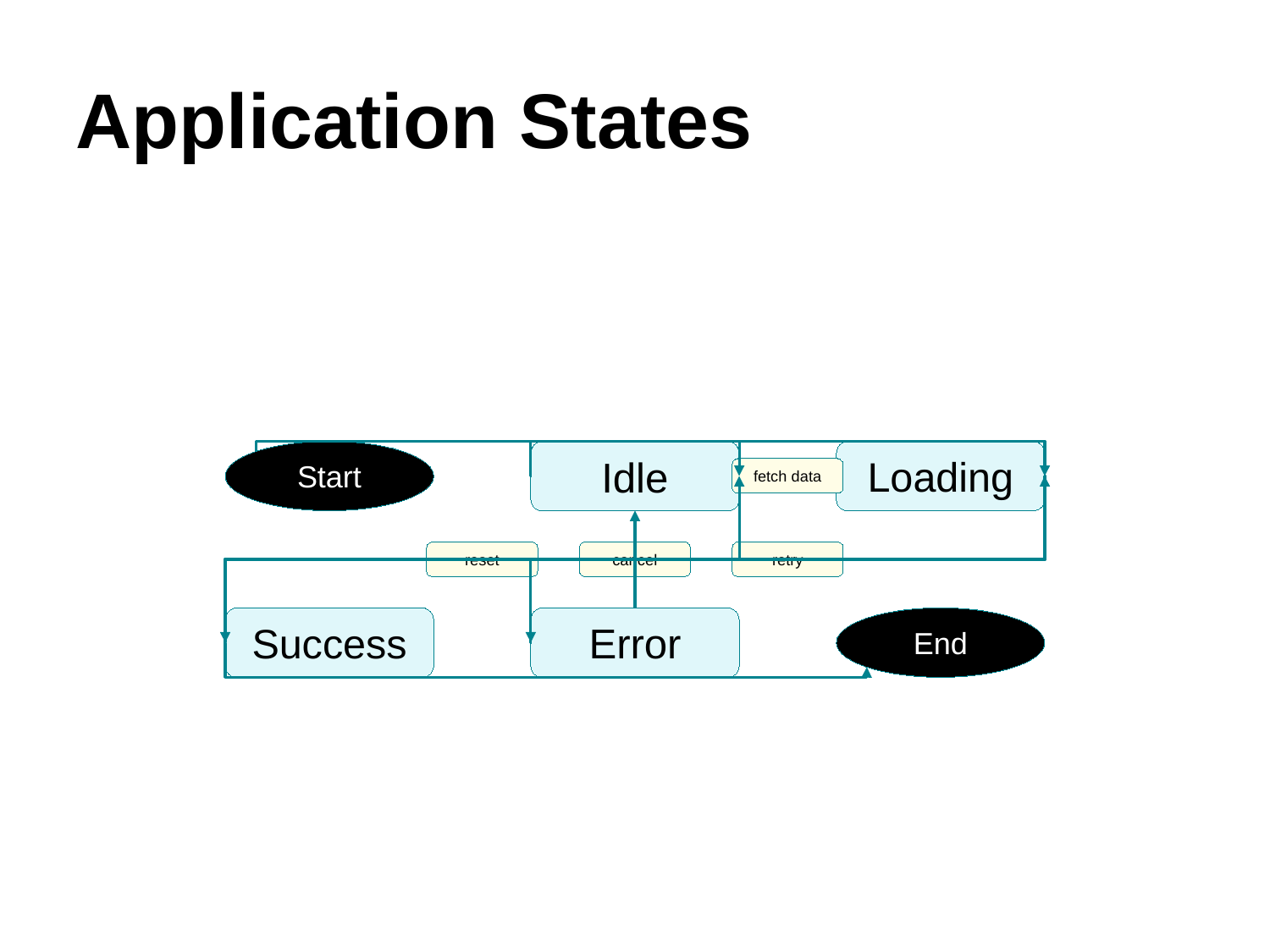

Application States
Start
Idle
Loading
fetch data
reset
data received
cancel
request failed
retry
Success
Error
End